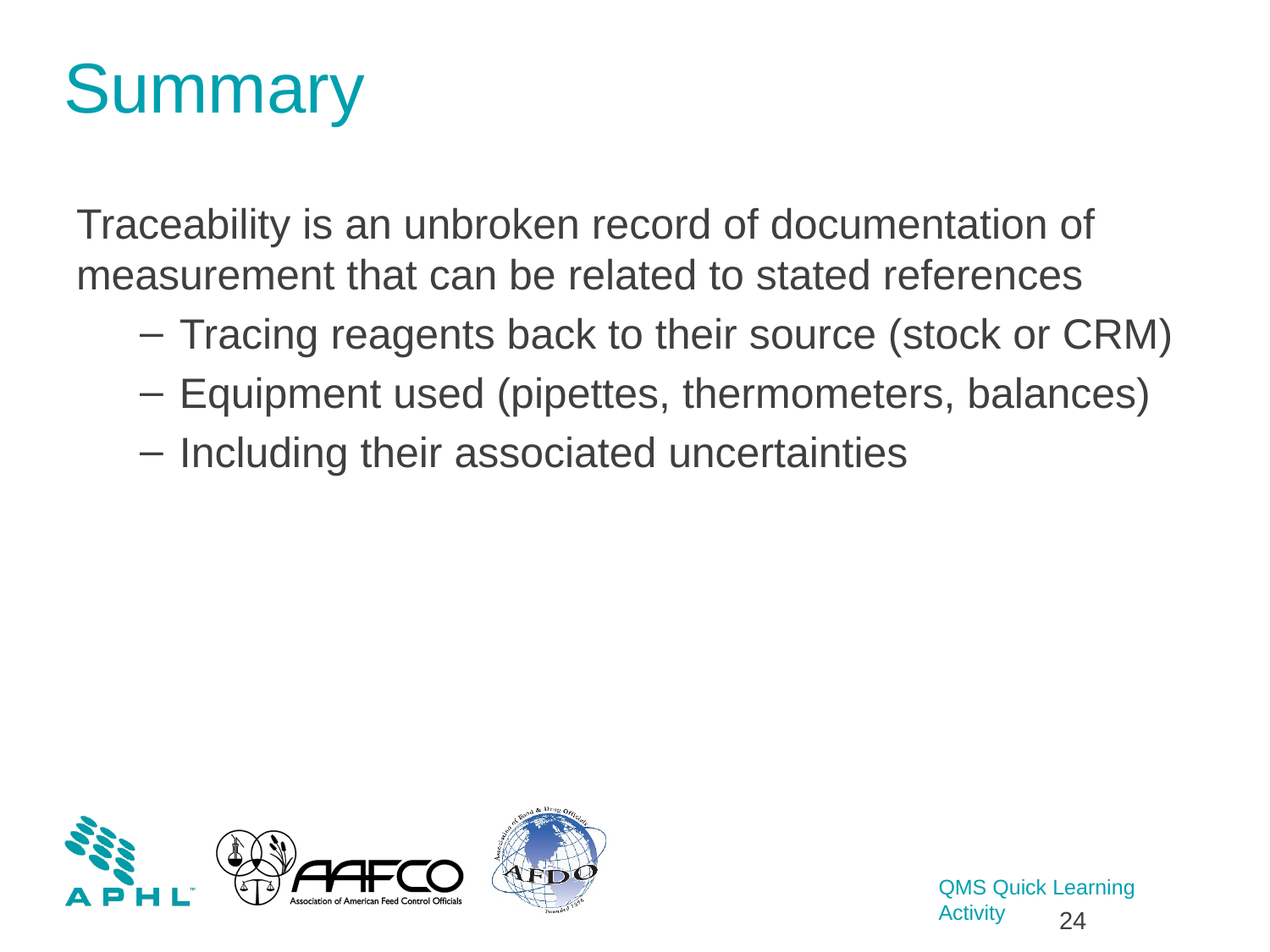

# Summary
Traceability is an unbroken record of documentation of measurement that can be related to stated references
Tracing reagents back to their source (stock or CRM)
Equipment used (pipettes, thermometers, balances)
Including their associated uncertainties